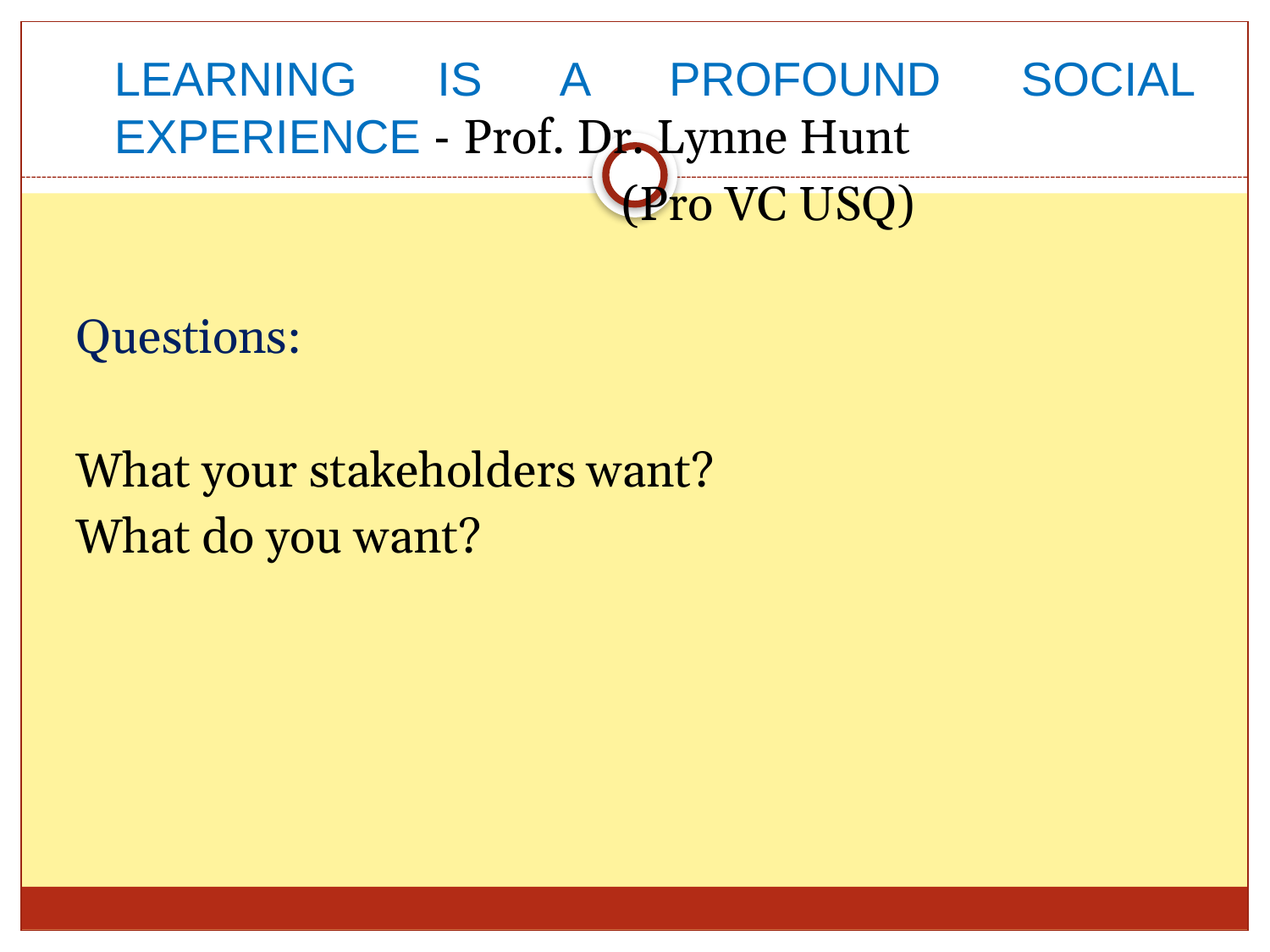

LEARNING IS A PROFOUND SOCIAL EXPERIENCE - Prof. Dr. Lynne Hunt
					(Pro VC USQ)

Questions:

What your stakeholders want?
What do you want?